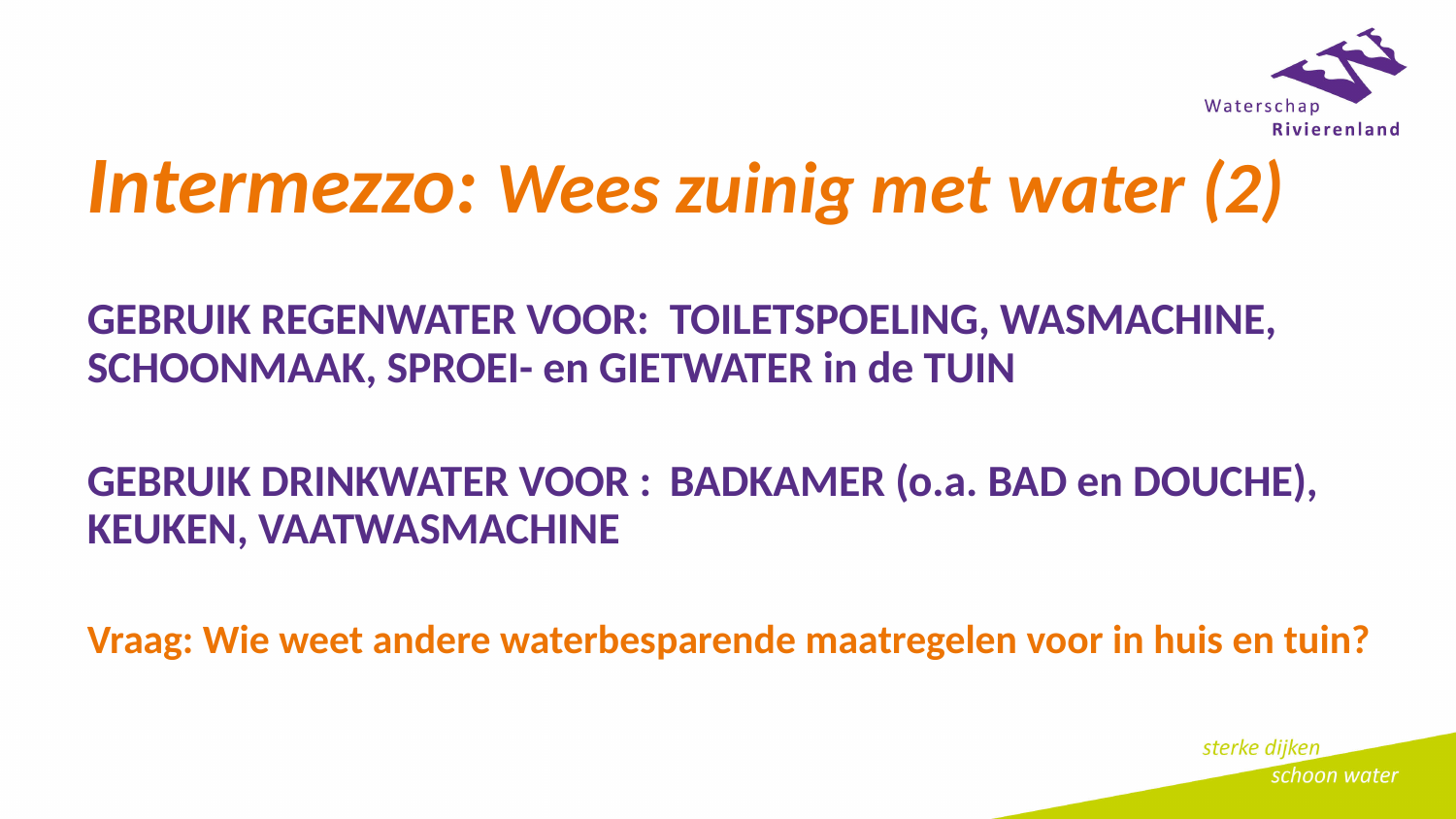

# Intermezzo: Wees zuinig met water (2)

GEBRUIK REGENWATER VOOR:	TOILETSPOELING, WASMACHINE, SCHOONMAAK, SPROEI- en GIETWATER in de TUIN

GEBRUIK DRINKWATER VOOR :	BADKAMER (o.a. BAD en DOUCHE), KEUKEN, VAATWASMACHINE

Vraag: Wie weet andere waterbesparende maatregelen voor in huis en tuin?